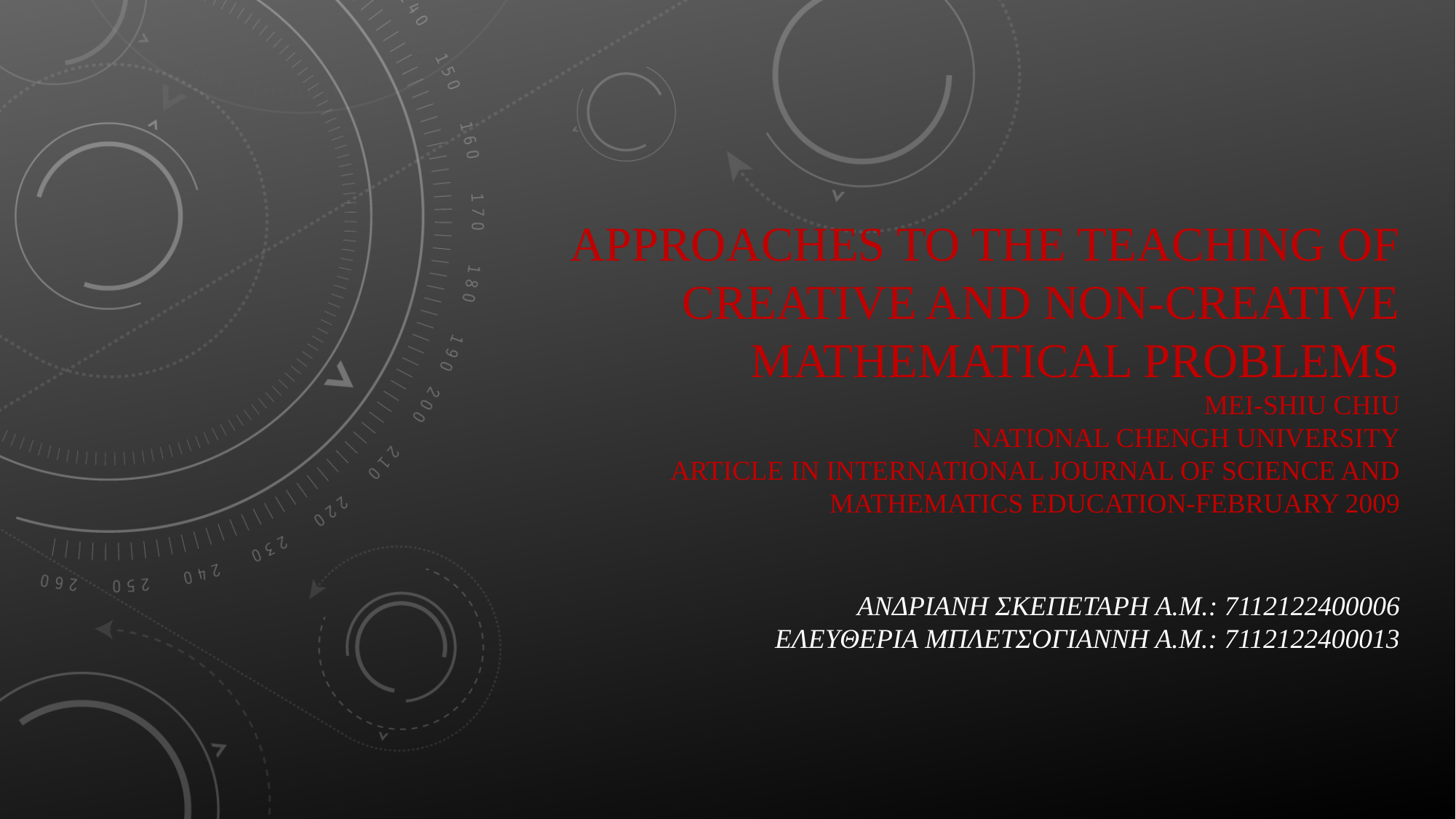

# Approaches to the Teaching of Creative and Non-Creative Mathematical Problems Mei-Shiu Chiu national chengh university Article in international journal of science and mathematics education-February 2009

Ανδριανη ΣκεπετΑρη Α.Μ.: 7112122400006
ΕλευθερΙα ΜπλετσογιΑννη Α.Μ.: 7112122400013